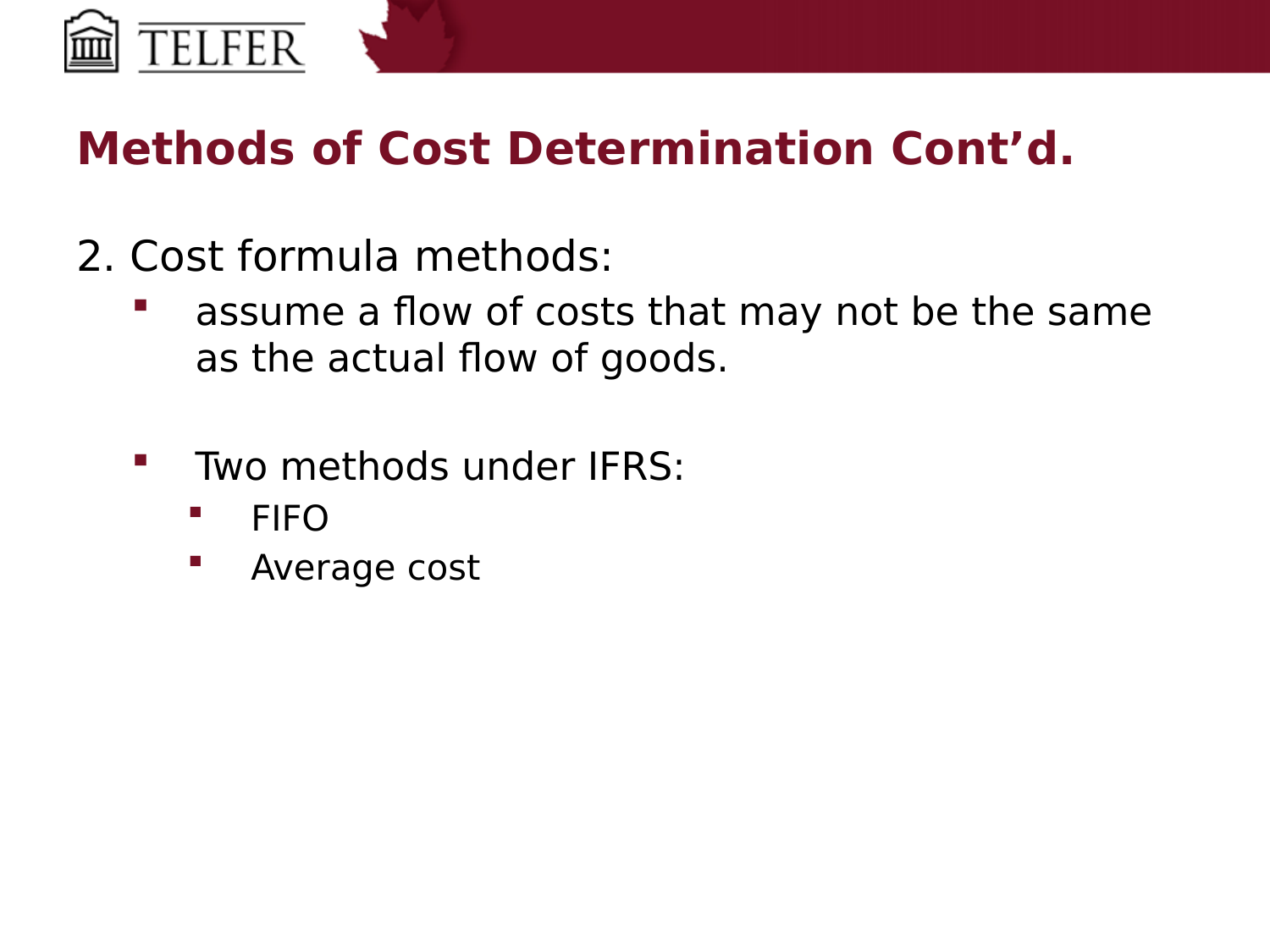

# Methods of Cost Determination Cont’d.
2. Cost formula methods:
assume a flow of costs that may not be the same as the actual flow of goods.

Two methods under IFRS:
FIFO
Average cost